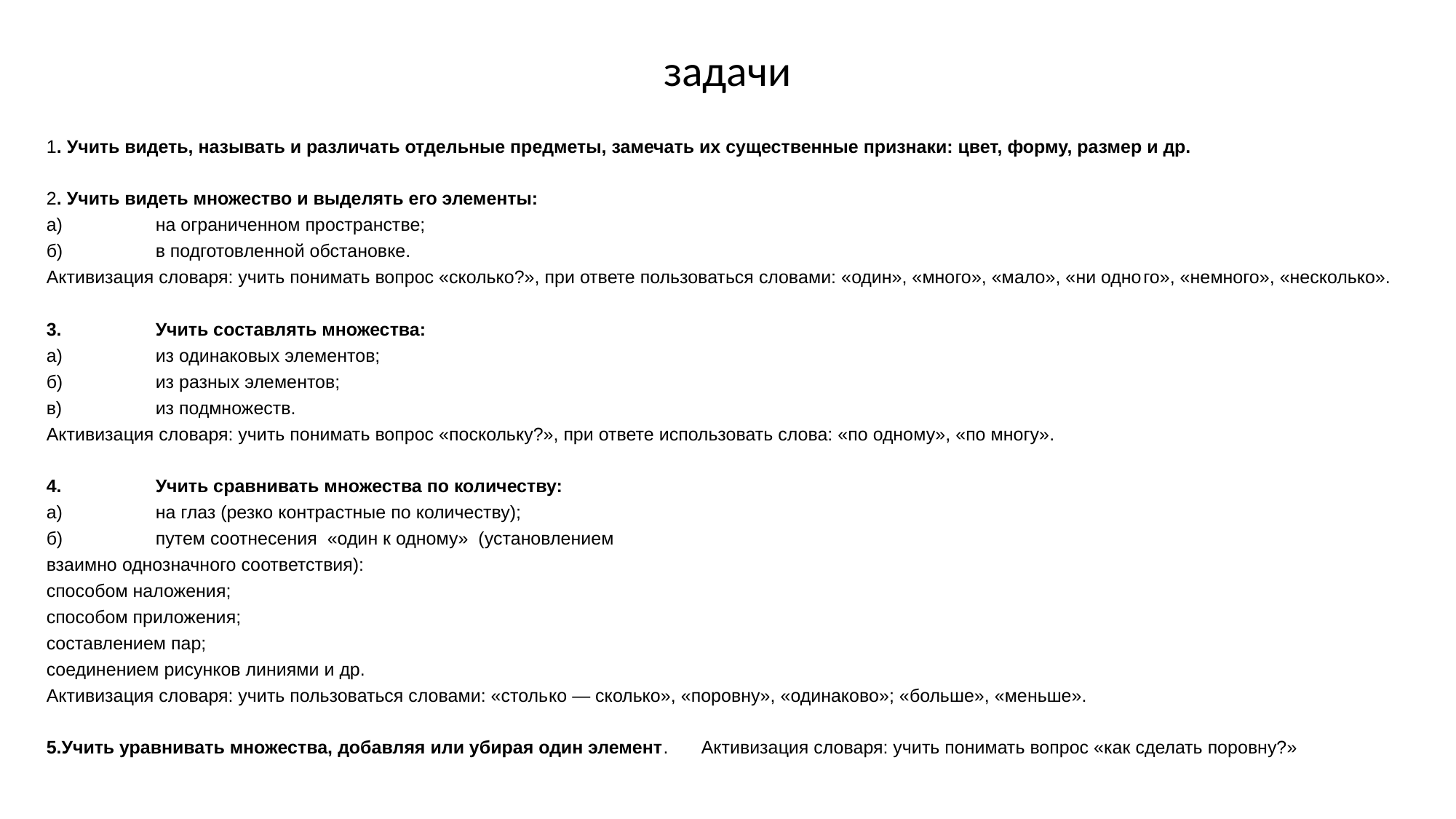

# задачи
1. Учить видеть, называть и различать отдельные предметы, замечать их существенные признаки: цвет, форму, размер и др.

2. Учить видеть множество и выделять его элементы:
а)	на ограниченном пространстве;
б)	в подготовленной обстановке.
Активизация словаря: учить понимать вопрос «сколько?», при ответе пользоваться словами: «один», «много», «мало», «ни одно­го», «немного», «несколько».

3.	Учить составлять множества:
а)	из одинаковых элементов;
б)	из разных элементов;
в)	из подмножеств.
Активизация словаря: учить понимать вопрос «поскольку?», при ответе использовать слова: «по одному», «по многу».

4.	Учить сравнивать множества по количеству:
а)	на глаз (резко контрастные по количеству);
б)	путем соотнесения  «один к одному»  (установлением
взаимно однозначного соответствия):
способом наложения;
способом приложения;
составлением пар;
соединением рисунков линиями и др.
Активизация словаря: учить пользоваться словами: «столь­ко — сколько», «поровну», «одинаково»; «больше», «меньше».

5.Учить уравнивать множества, добавляя или убирая один элемент.	Активизация словаря: учить понимать вопрос «как сделать поровну?»